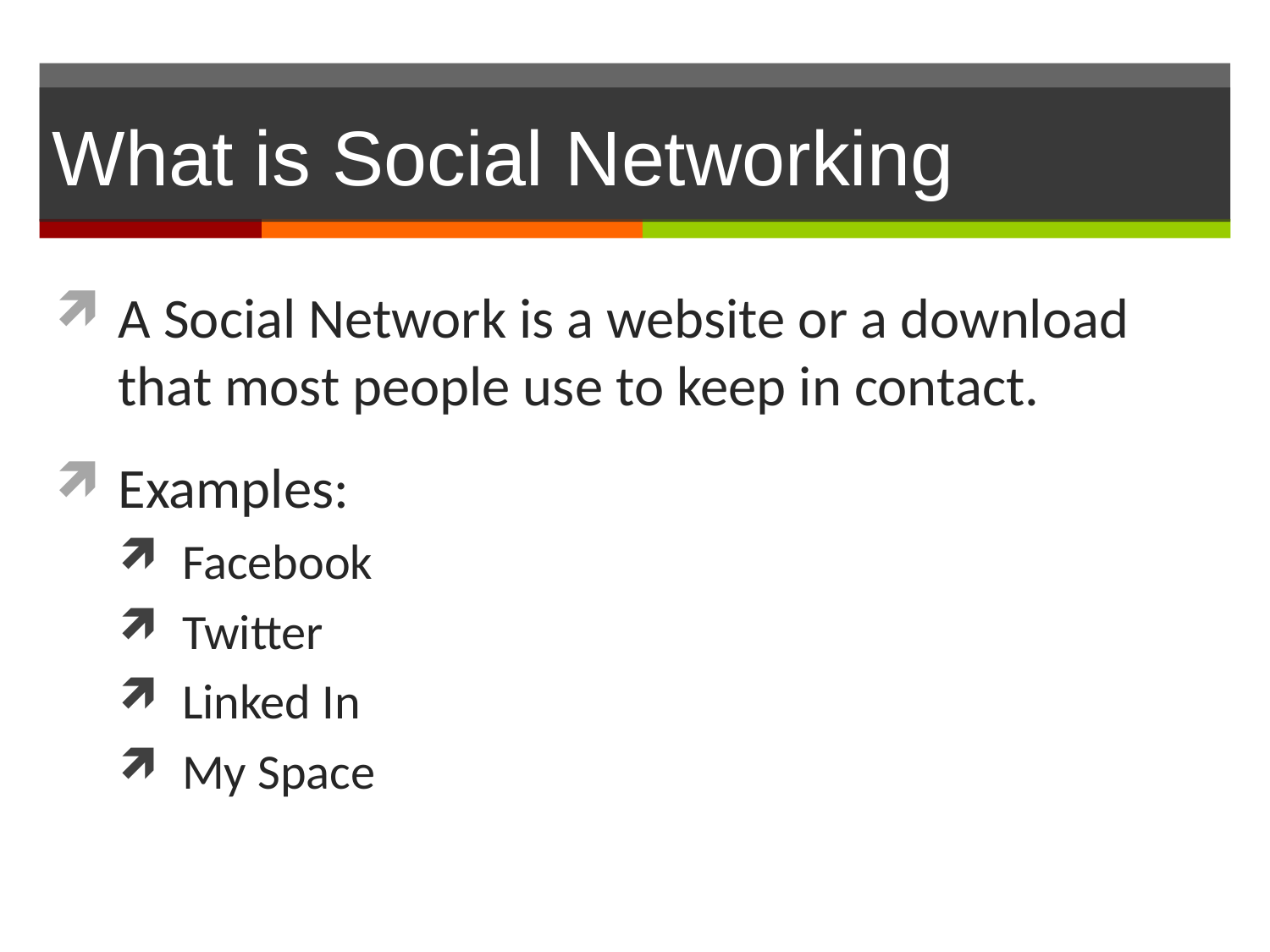

# What is Social Networking
A Social Network is a website or a download that most people use to keep in contact.
Examples:
Facebook
Twitter
Linked In
My Space